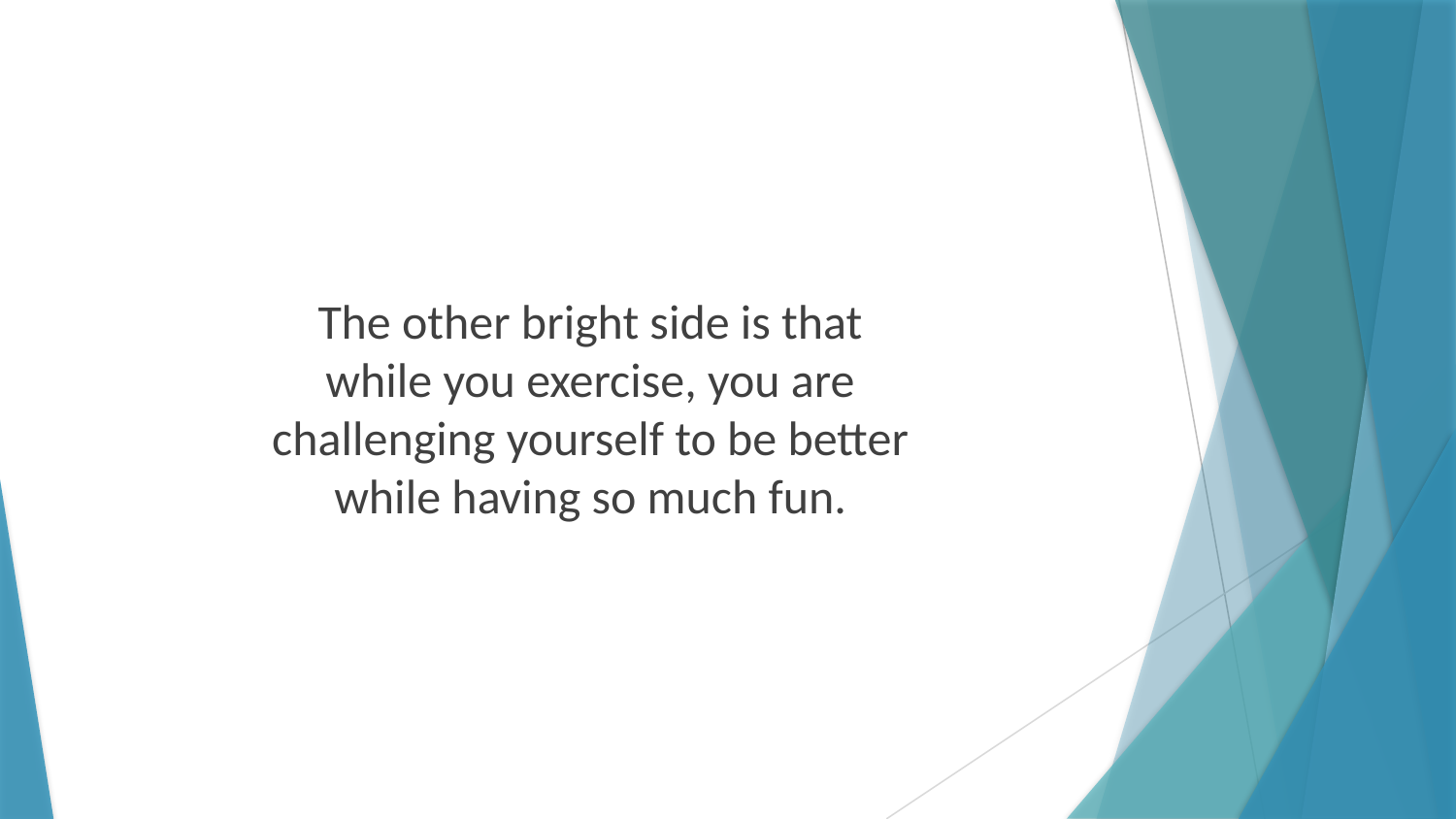

The other bright side is that while you exercise, you are challenging yourself to be better while having so much fun.